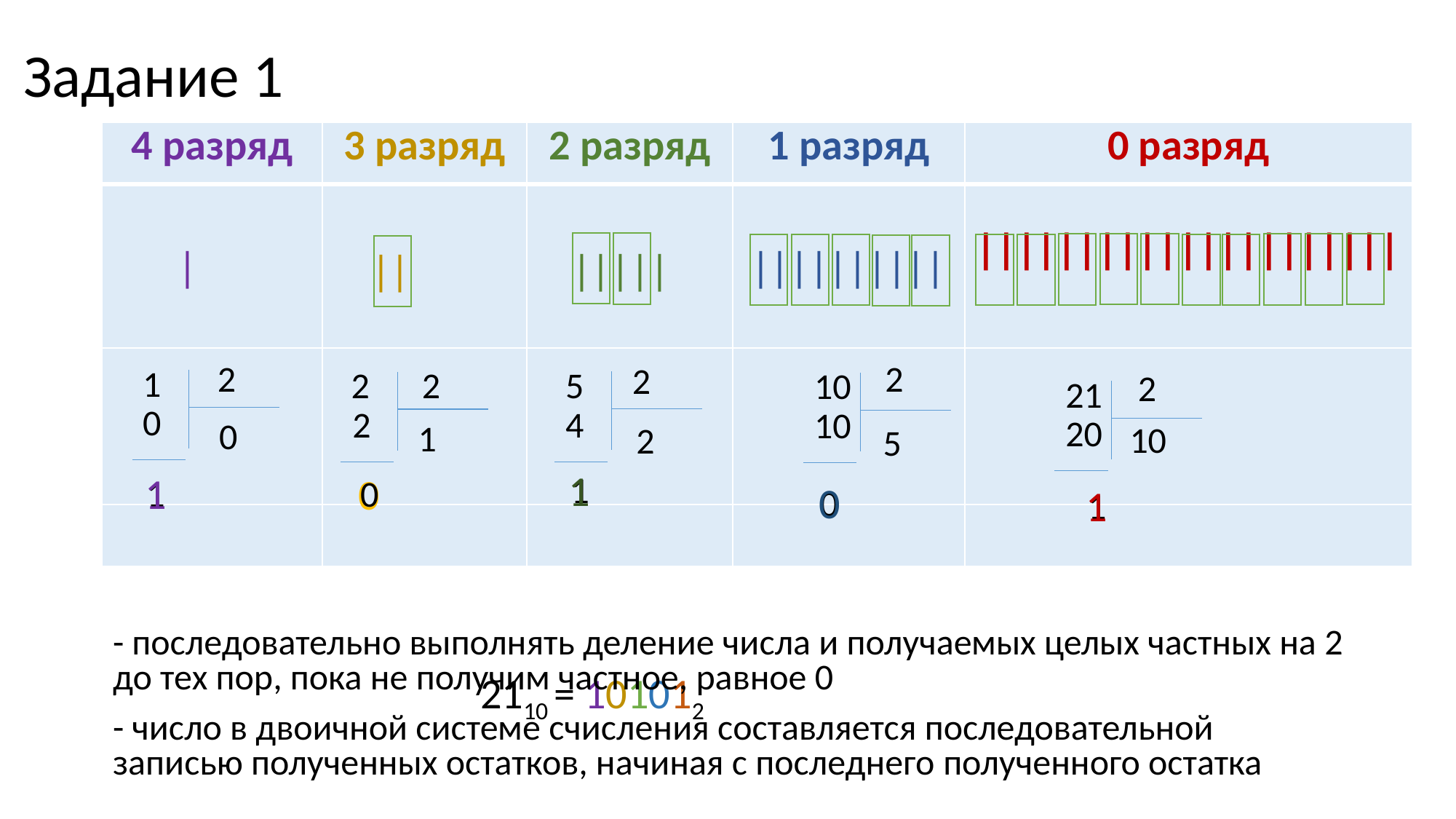

# Задание 1
| 4 разряд | 3 разряд | 2 разряд | 1 разряд | 0 разряд |
| --- | --- | --- | --- | --- |
|  |  |  |  | ||||||||||||||||||||| |
|  |  |  |  |  |
|  |  |  |  |  |

|

||||||||||

|||||
||
2
1
0
0
1
2
10
10
5
0
2
5
4
2
1
2
2
2
1
0
2
21
20
10
1
1
1
0
0
1
- последовательно выполнять деление числа и получаемых целых частных на 2 до тех пор, пока не получим частное, равное 0
- число в двоичной системе счисления составляется последовательной записью полученных остатков, начиная с последнего полученного остатка
2110 = 101012